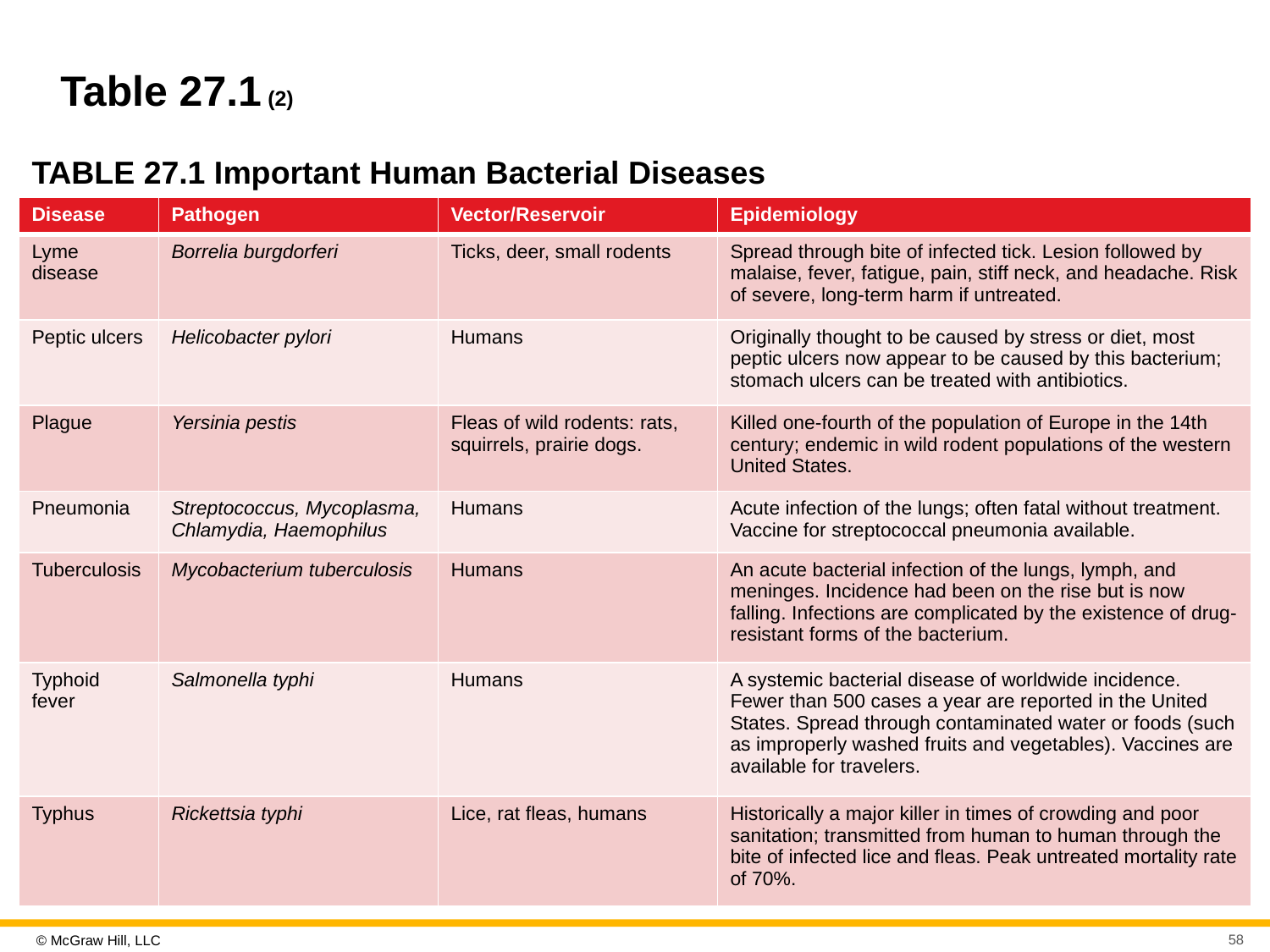

# Table 27.1 (2)
TABLE 27.1 Important Human Bacterial Diseases
| Disease | Pathogen | Vector/Reservoir | Epidemiology |
| --- | --- | --- | --- |
| Lyme disease | Borrelia burgdorferi | Ticks, deer, small rodents | Spread through bite of infected tick. Lesion followed by malaise, fever, fatigue, pain, stiff neck, and headache. Risk of severe, long-term harm if untreated. |
| Peptic ulcers | Helicobacter pylori | Humans | Originally thought to be caused by stress or diet, most peptic ulcers now appear to be caused by this bacterium; stomach ulcers can be treated with antibiotics. |
| Plague | Yersinia pestis | Fleas of wild rodents: rats, squirrels, prairie dogs. | Killed one-fourth of the population of Europe in the 14th century; endemic in wild rodent populations of the western United States. |
| Pneumonia | Streptococcus, Mycoplasma, Chlamydia, Haemophilus | Humans | Acute infection of the lungs; often fatal without treatment. Vaccine for streptococcal pneumonia available. |
| Tuberculosis | Mycobacterium tuberculosis | Humans | An acute bacterial infection of the lungs, lymph, and meninges. Incidence had been on the rise but is now falling. Infections are complicated by the existence of drug-resistant forms of the bacterium. |
| Typhoid fever | Salmonella typhi | Humans | A systemic bacterial disease of worldwide incidence. Fewer than 500 cases a year are reported in the United States. Spread through contaminated water or foods (such as improperly washed fruits and vegetables). Vaccines are available for travelers. |
| Typhus | Rickettsia typhi | Lice, rat fleas, humans | Historically a major killer in times of crowding and poor sanitation; transmitted from human to human through the bite of infected lice and fleas. Peak untreated mortality rate of 70%. |
58